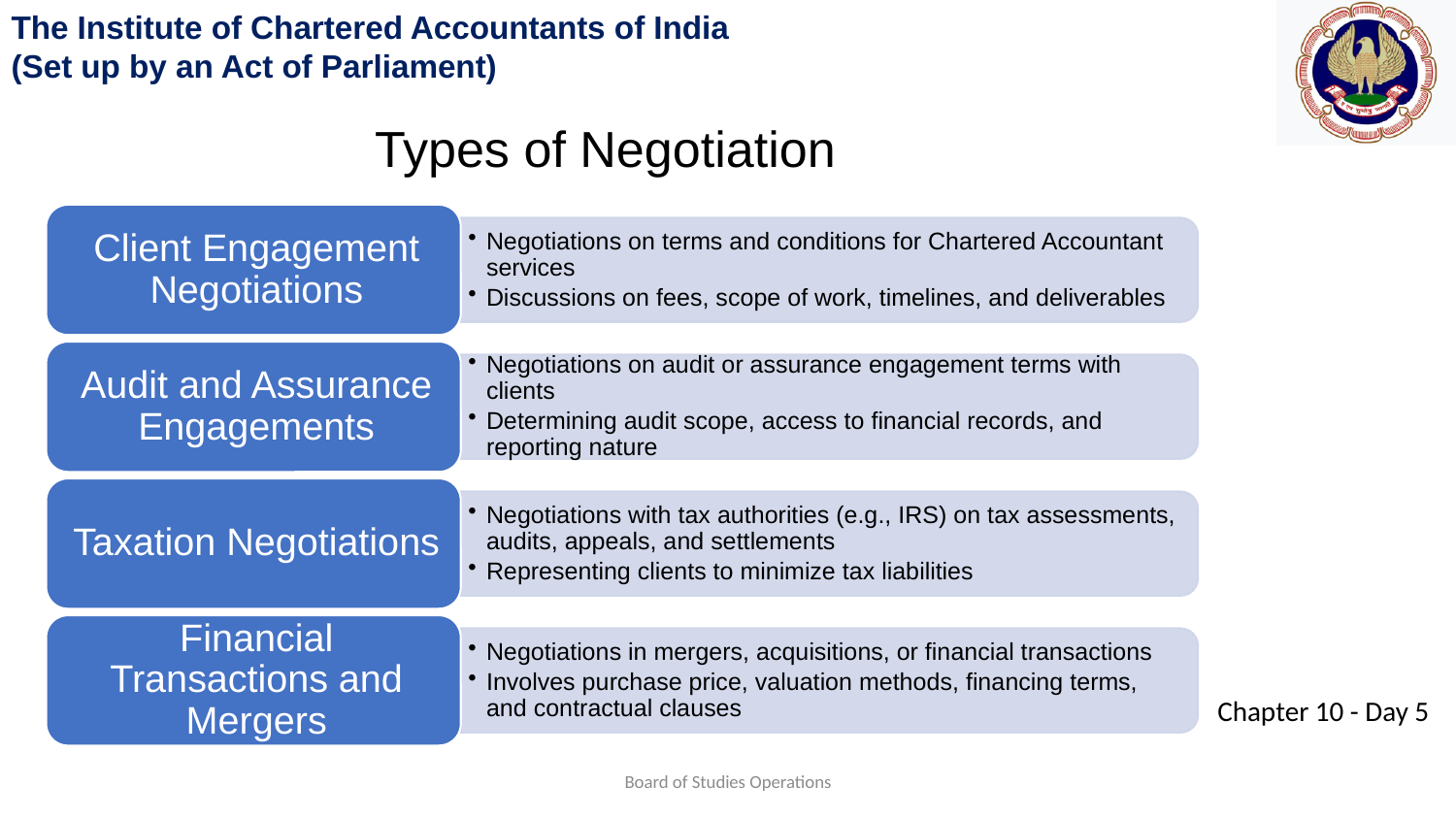

Types of Negotiation
Negotiations on terms and conditions for Chartered Accountant services
Discussions on fees, scope of work, timelines, and deliverables
Client Engagement Negotiations
Negotiations on audit or assurance engagement terms with clients
Determining audit scope, access to financial records, and reporting nature
Audit and Assurance Engagements
Negotiations with tax authorities (e.g., IRS) on tax assessments, audits, appeals, and settlements
Representing clients to minimize tax liabilities
Taxation Negotiations
Negotiations in mergers, acquisitions, or financial transactions
Involves purchase price, valuation methods, financing terms, and contractual clauses
Financial Transactions and Mergers
Board of Studies Operations